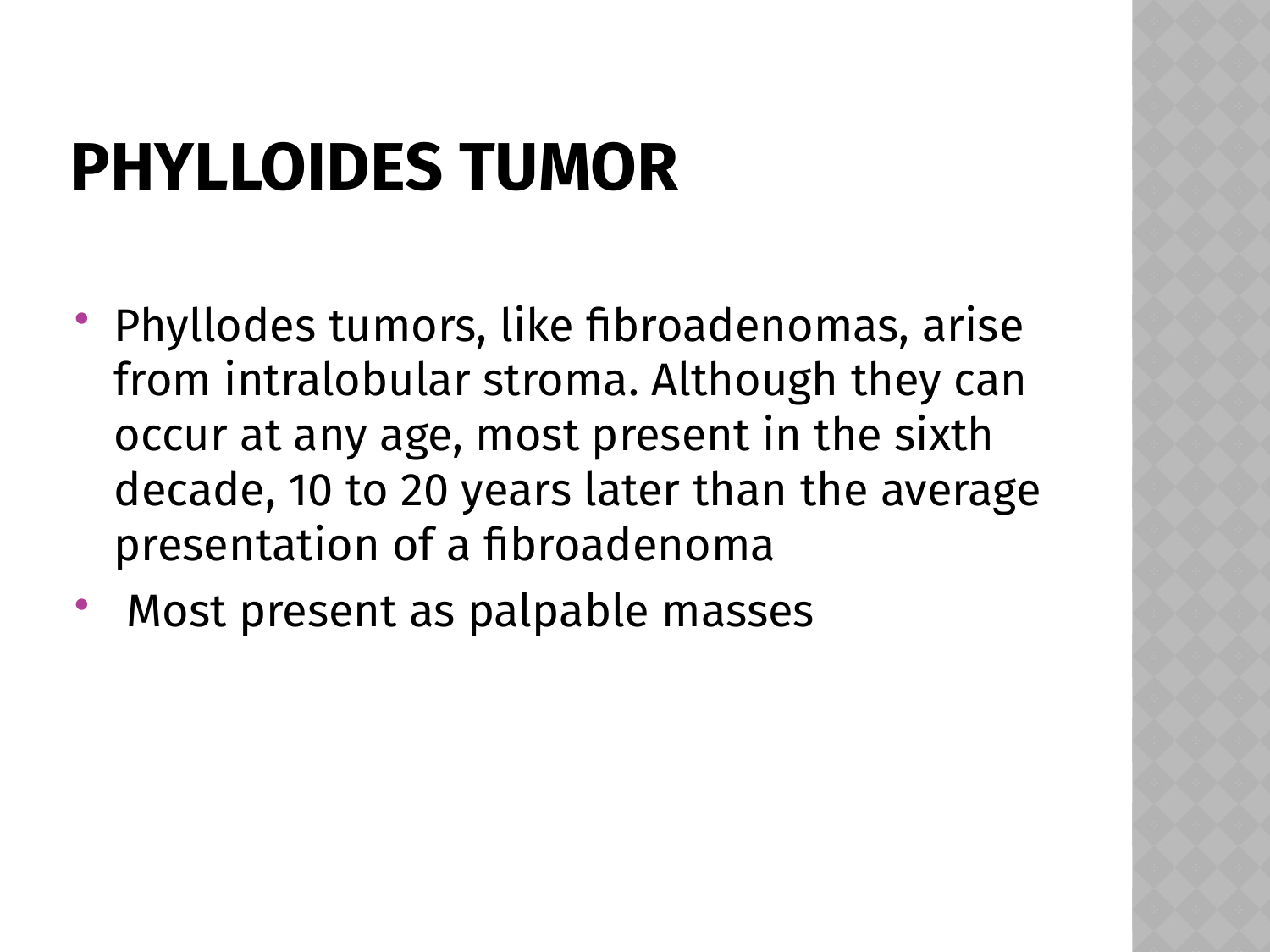

# Phylloides tumor

Phyllodes tumors, like fibroadenomas, arise from intralobular stroma. Although they can occur at any age, most present in the sixth decade, 10 to 20 years later than the average presentation of a fibroadenoma
 Most present as palpable masses